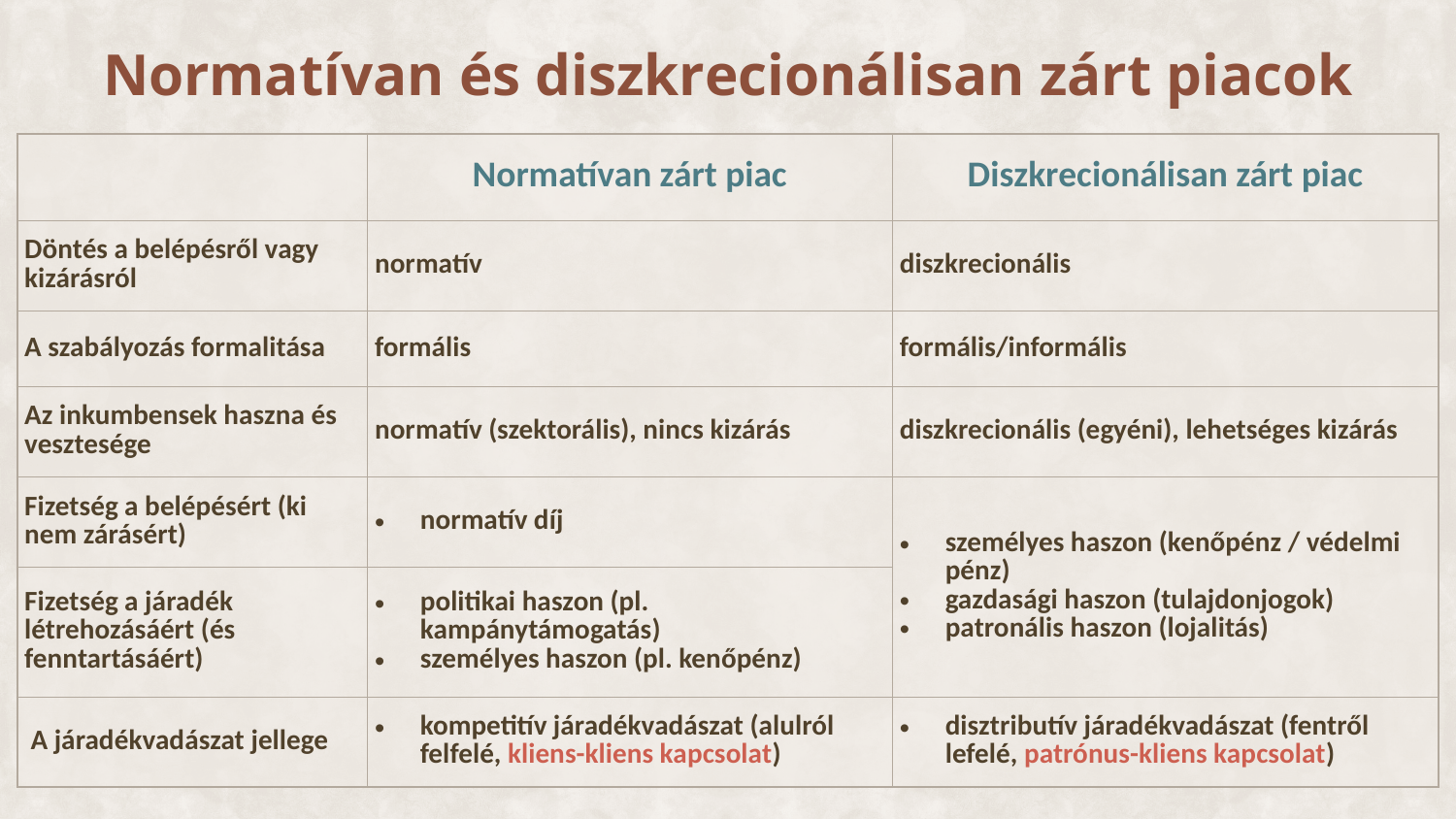

# Normatívan és diszkrecionálisan zárt piacok
|  | Normatívan zárt piac | Diszkrecionálisan zárt piac |
| --- | --- | --- |
| Döntés a belépésről vagy kizárásról | normatív | diszkrecionális |
| A szabályozás formalitása | formális | formális/informális |
| Az inkumbensek haszna és vesztesége | normatív (szektorális), nincs kizárás | diszkrecionális (egyéni), lehetséges kizárás |
| Fizetség a belépésért (ki nem zárásért) | normatív díj | személyes haszon (kenőpénz / védelmi pénz) gazdasági haszon (tulajdonjogok) patronális haszon (lojalitás) |
| Fizetség a járadék létrehozásáért (és fenntartásáért) | politikai haszon (pl. kampánytámogatás) személyes haszon (pl. kenőpénz) |  |
| A járadékvadászat jellege | kompetitív járadékvadászat (alulról felfelé, kliens-kliens kapcsolat) | disztributív járadékvadászat (fentről lefelé, patrónus-kliens kapcsolat) |